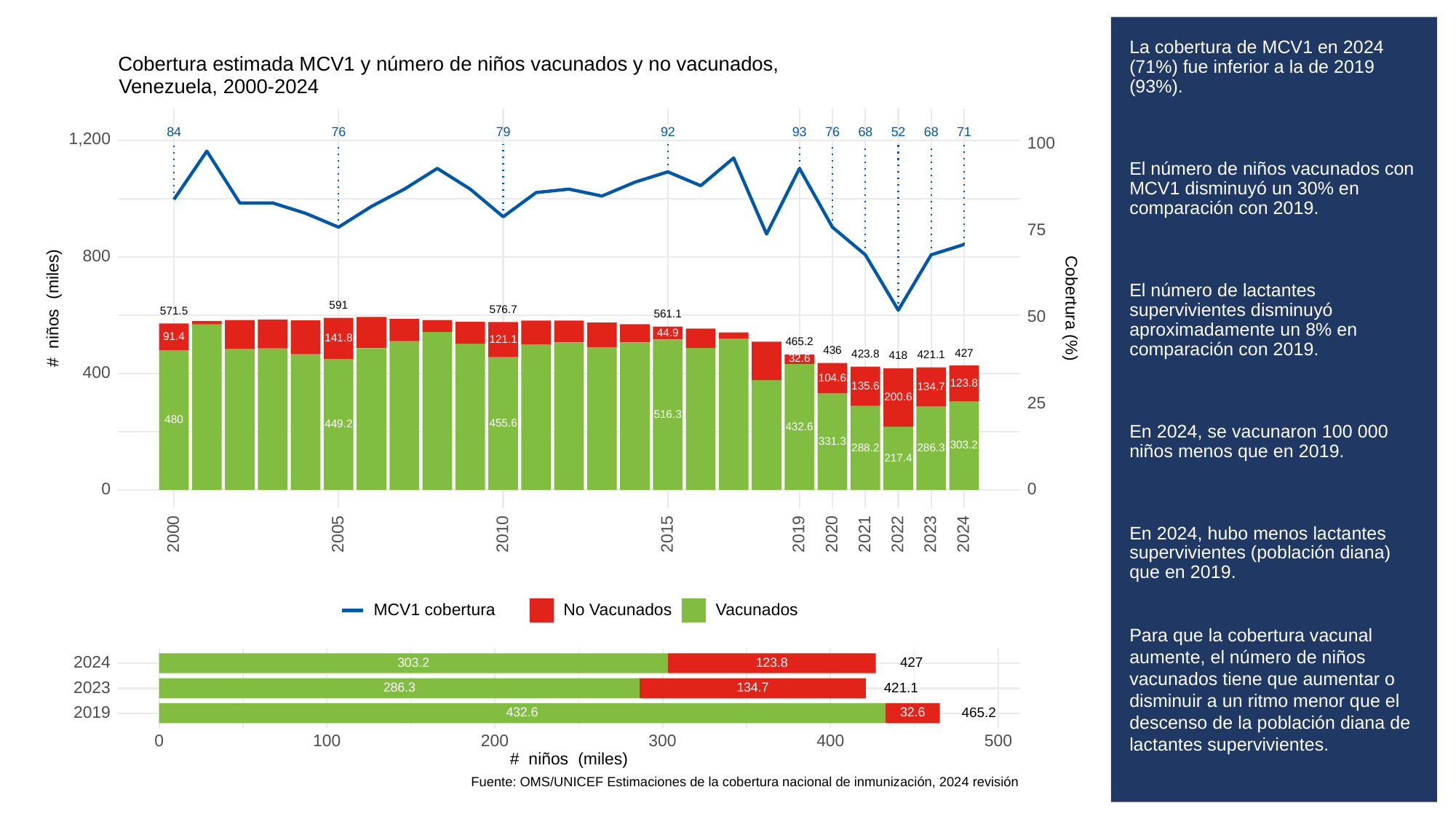

# La cobertura de MCV1 en 2024 (71%) fue inferior a la de 2019 (93%).

El número de niños vacunados con MCV1 disminuyó un 30% en comparación con 2019.

El número de lactantes supervivientes disminuyó aproximadamente un 8% en comparación con 2019.

En 2024, se vacunaron 100 000 niños menos que en 2019.

En 2024, hubo menos lactantes supervivientes (población diana) que en 2019.

Para que la cobertura vacunal aumente, el número de niños vacunados tiene que aumentar o disminuir a un ritmo menor que el descenso de la población diana de lactantes supervivientes.

Cobertura estimada MCV1 y número de niños vacunados y no vacunados,
Venezuela, 2000-2024

93
84
76
79
92
76
68
52
68
71
1,200
100

75
800

#  niños  (miles)
Cobertura (%)
591
576.7
571.5
561.1
50

44.9

91.4
141.8
121.1
465.2

436

427

423.8
421.1
418

32.6

400

104.6
123.8

135.6
134.7
200.6

25

516.3
480
455.6
449.2
432.6

331.3
303.2
288.2
286.3
217.4
0
0

2023
2000
2005
2010
2015
2019
2020
2021
2022
2024

MCV1 cobertura
No Vacunados
Vacunados

2024
427
303.2
123.8

2023
421.1
286.3
134.7

2019
465.2
432.6
32.6

300
0
100
200
400
500
#  niños  (miles)
Fuente: OMS/UNICEF Estimaciones de la cobertura nacional de inmunización, 2024 revisión